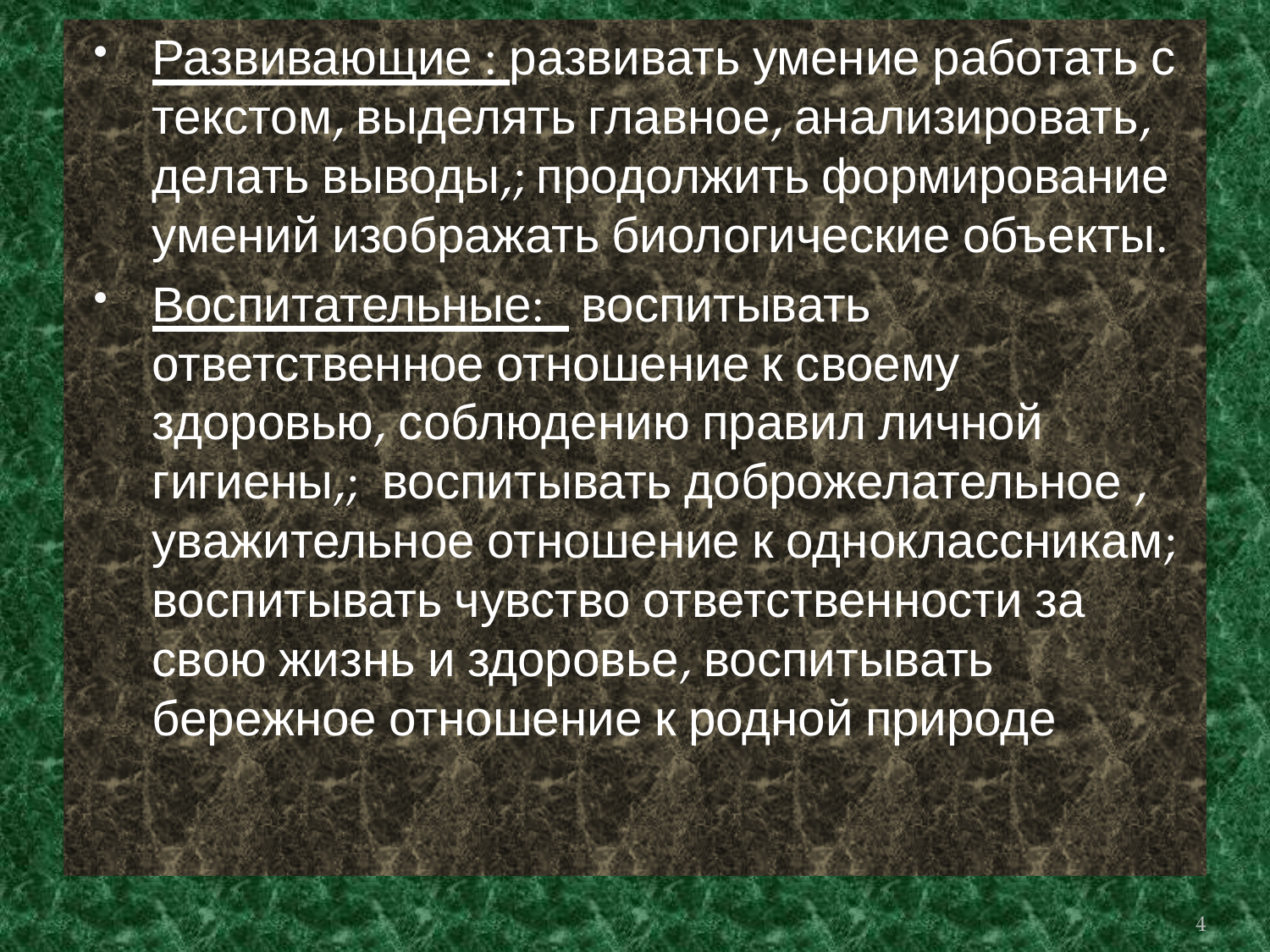

Развивающие : развивать умение работать с текстом, выделять главное, анализировать, делать выводы,; продолжить формирование умений изображать биологические объекты.
Воспитательные:   воспитывать ответственное отношение к своему здоровью, соблюдению правил личной гигиены,;  воспитывать доброжелательное ,  уважительное отношение к одноклассникам; воспитывать чувство ответственности за свою жизнь и здоровье, воспитывать бережное отношение к родной природе

#
4